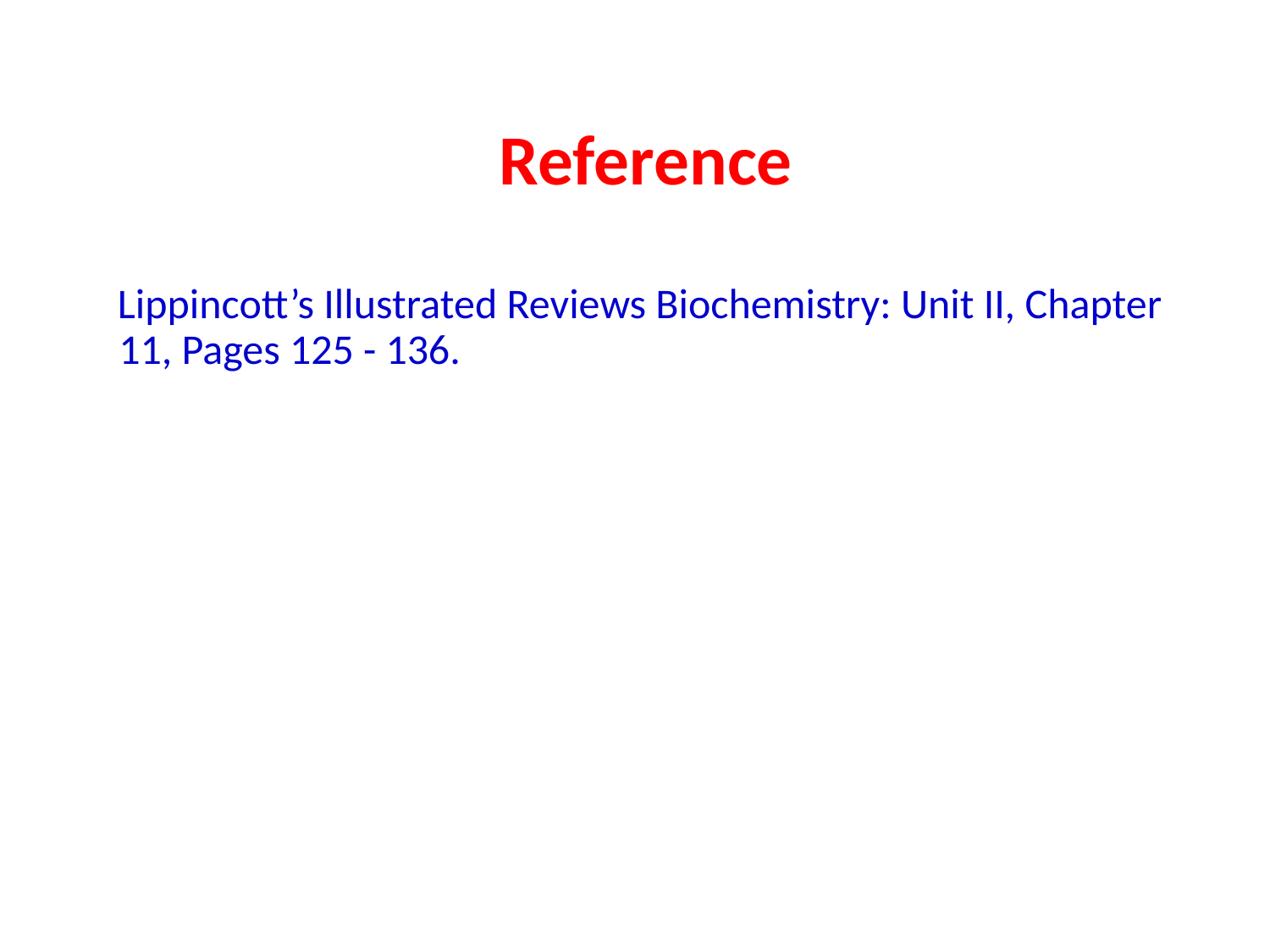

# Reference
Lippincott’s Illustrated Reviews Biochemistry: Unit II, Chapter 11, Pages 125 - 136.